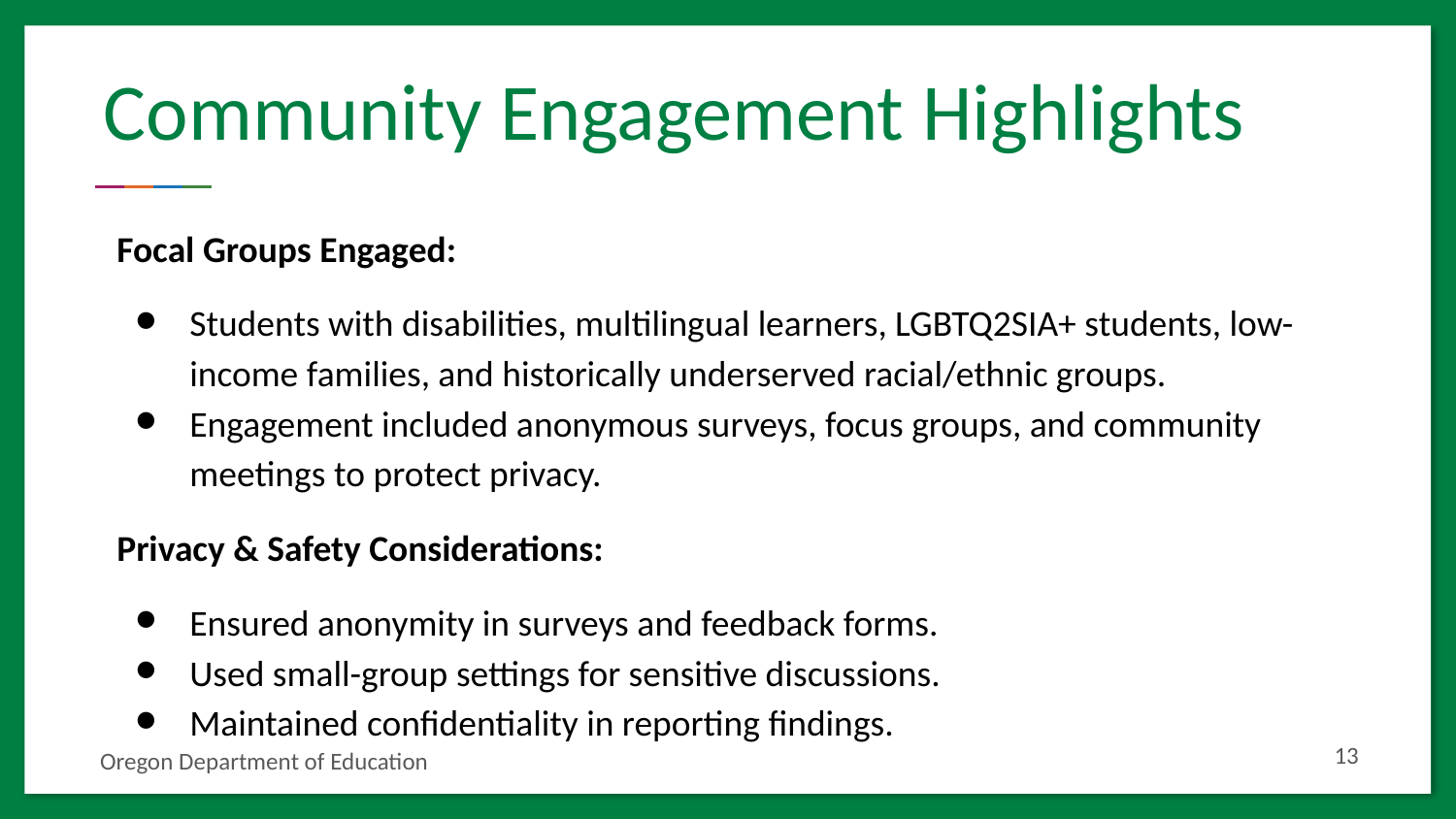

# Community Engagement Highlights
Focal Groups Engaged:
Students with disabilities, multilingual learners, LGBTQ2SIA+ students, low-income families, and historically underserved racial/ethnic groups.
Engagement included anonymous surveys, focus groups, and community meetings to protect privacy.
Privacy & Safety Considerations:
Ensured anonymity in surveys and feedback forms.
Used small-group settings for sensitive discussions.
Maintained confidentiality in reporting findings.

13